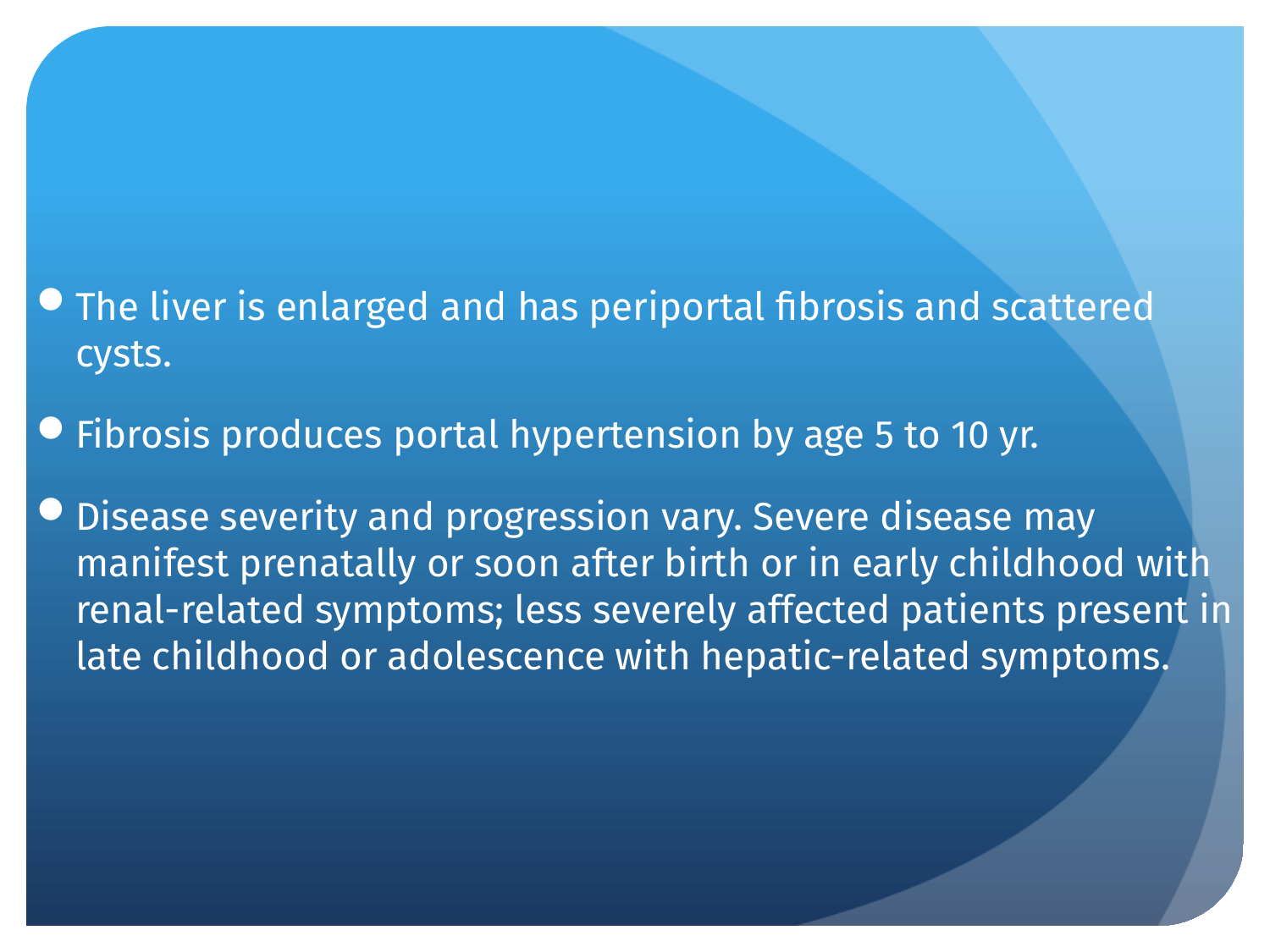

#
The liver is enlarged and has periportal fibrosis and scattered cysts.
Fibrosis produces portal hypertension by age 5 to 10 yr.
Disease severity and progression vary. Severe disease may manifest prenatally or soon after birth or in early childhood with renal-related symptoms; less severely affected patients present in late childhood or adolescence with hepatic-related symptoms.